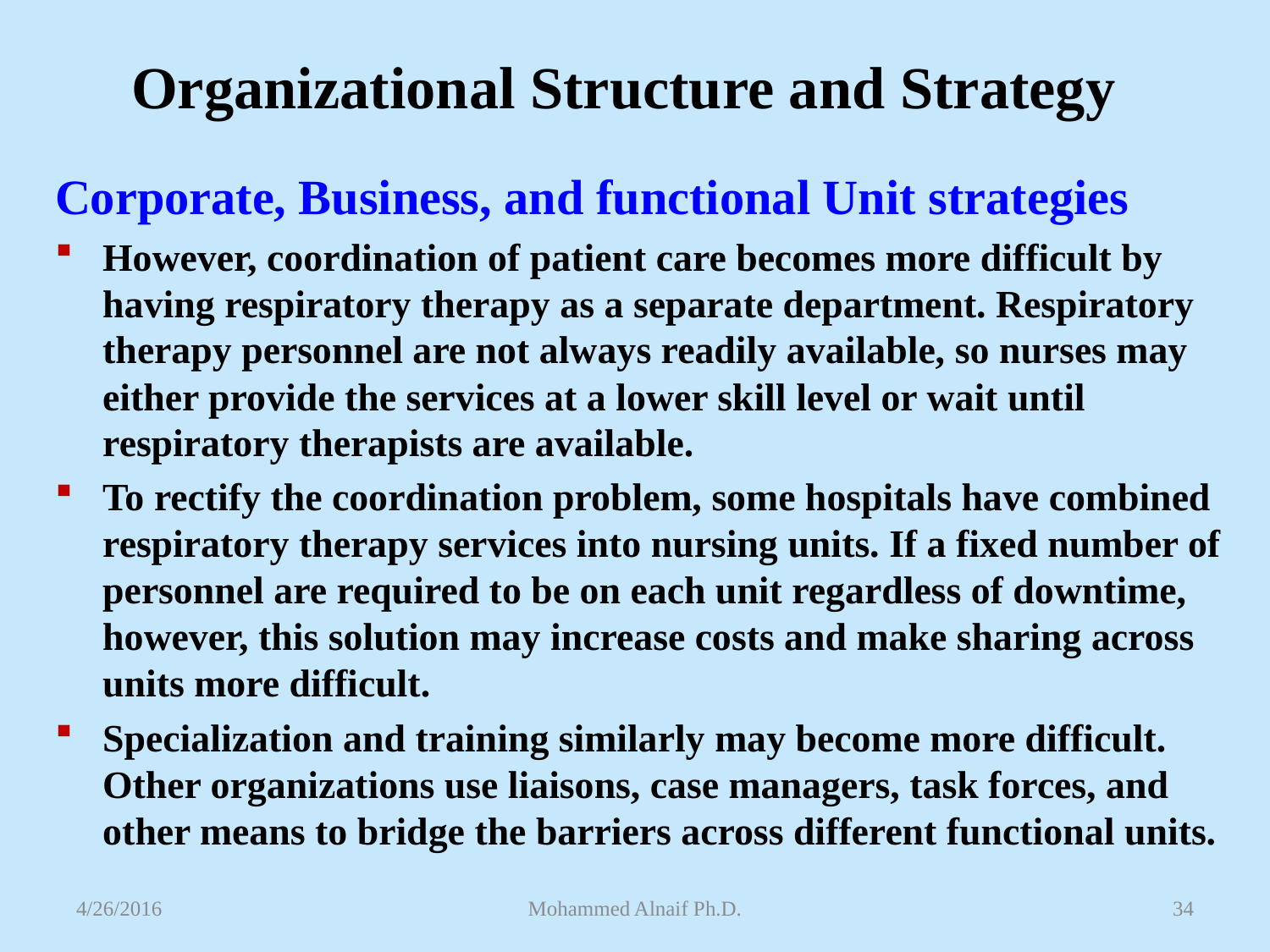

# Organizational Structure and Strategy
Corporate, Business, and functional Unit strategies
However, coordination of patient care becomes more difficult by having respiratory therapy as a separate department. Respiratory therapy personnel are not always readily available, so nurses may either provide the services at a lower skill level or wait until respiratory therapists are available.
To rectify the coordination problem, some hospitals have combined respiratory therapy services into nursing units. If a fixed number of personnel are required to be on each unit regardless of downtime, however, this solution may increase costs and make sharing across units more difficult.
Specialization and training similarly may become more difficult. Other organizations use liaisons, case managers, task forces, and other means to bridge the barriers across different functional units.
4/26/2016
Mohammed Alnaif Ph.D.
34